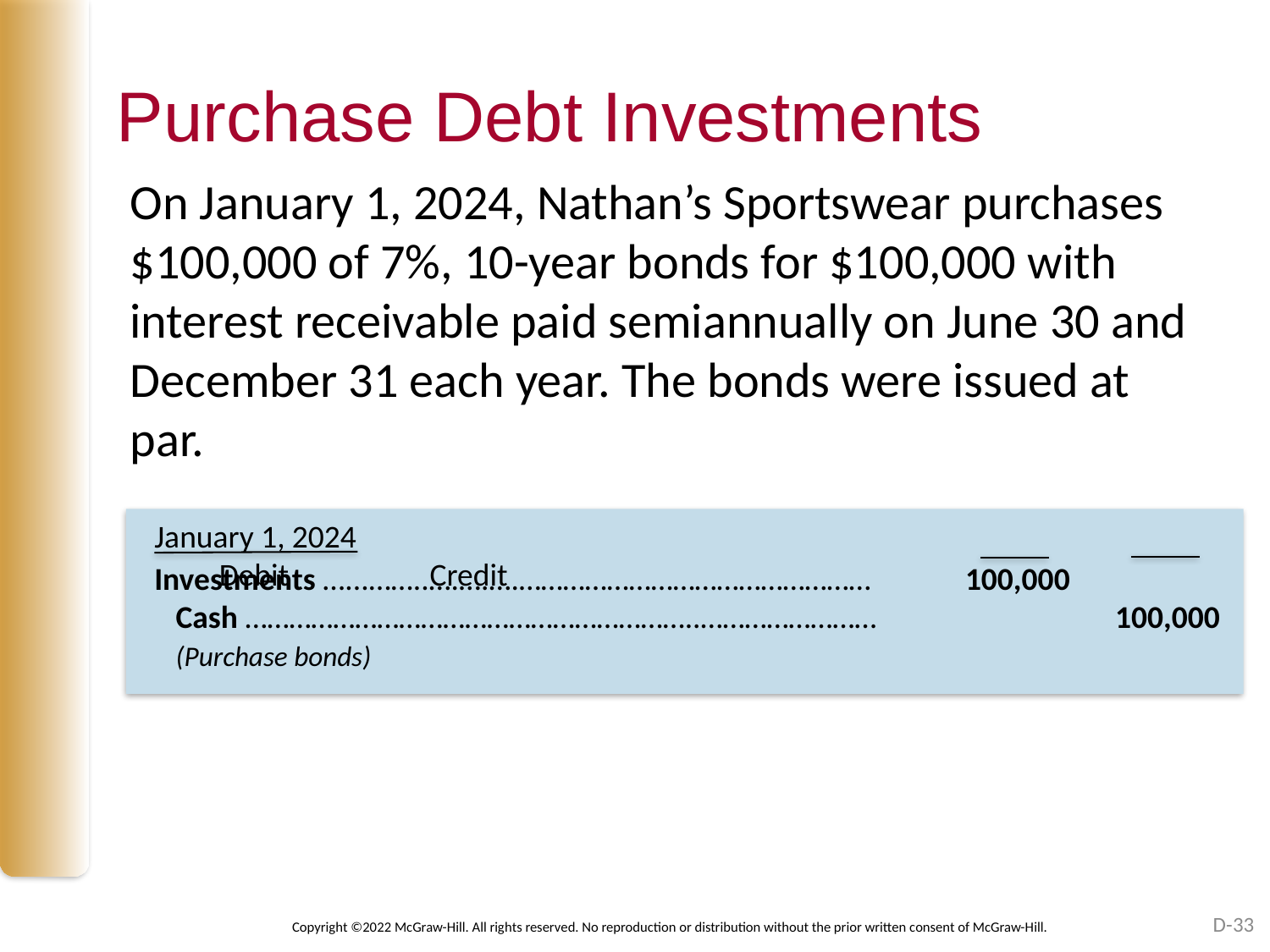

# Purchase Debt Investments
On January 1, 2024, Nathan’s Sportswear purchases $100,000 of 7%, 10-year bonds for $100,000 with interest receivable paid semiannually on June 30 and December 31 each year. The bonds were issued at par.

January 1, 2024						                                  Debit	   Credit
Investments …...……..….….….…………………………………………             100,000
   Cash ……………………………………………………..……………………                                 100,000
   (Purchase bonds)

D-33
Copyright ©2022 McGraw-Hill. All rights reserved. No reproduction or distribution without the prior written consent of McGraw-Hill.